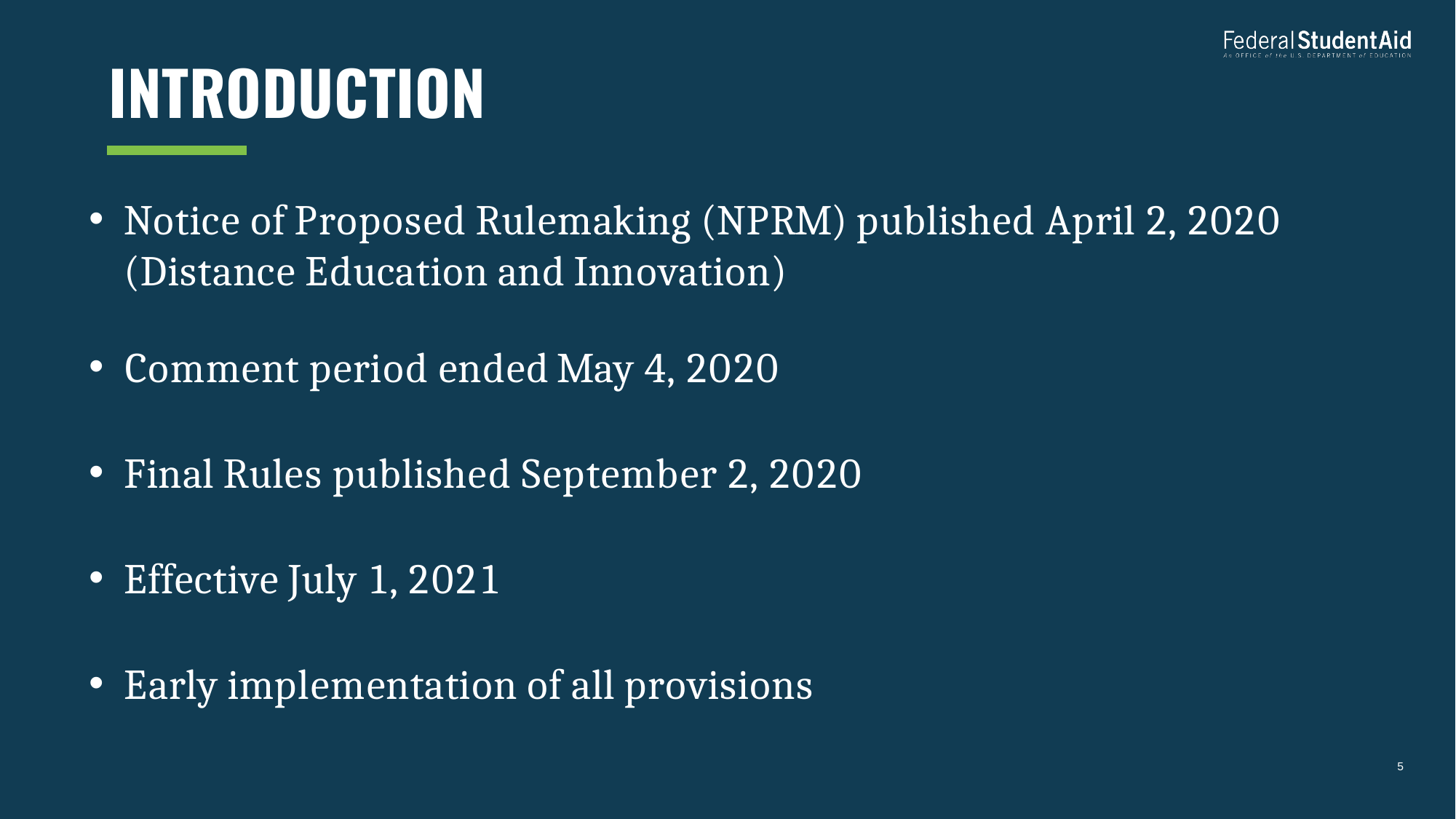

# Introduction
Notice of Proposed Rulemaking (NPRM) published April 2, 2020 (Distance Education and Innovation)

Comment period ended May 4, 2020

Final Rules published September 2, 2020

Effective July 1, 2021

Early implementation of all provisions
5